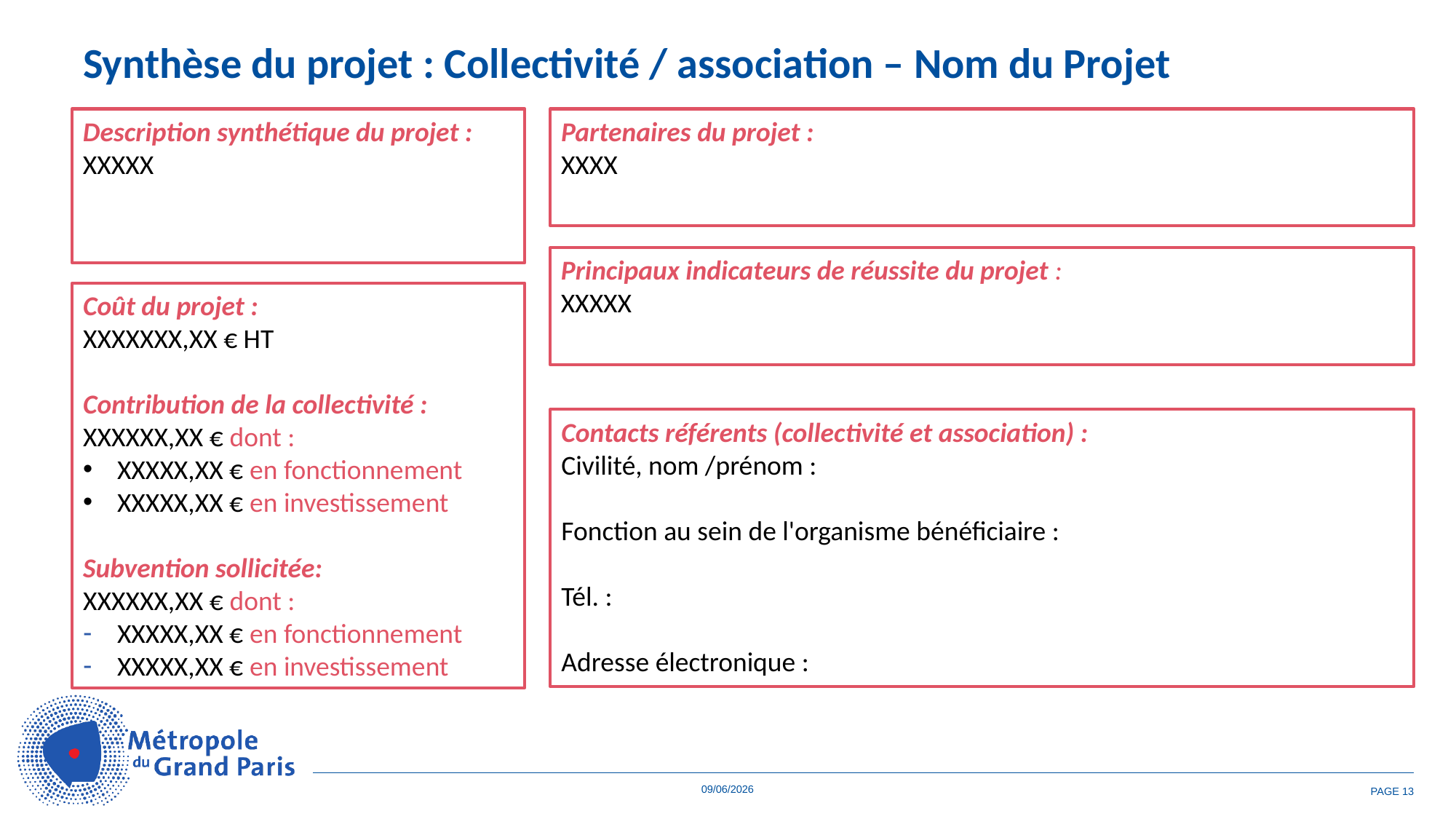

Synthèse du projet : Collectivité / association – Nom du Projet
Description synthétique du projet :
XXXXX
Partenaires du projet :
XXXX

Principaux indicateurs de réussite du projet :
XXXXX

Coût du projet :
XXXXXXX,XX € HT

Contribution de la collectivité :
XXXXXX,XX € dont :
XXXXX,XX € en fonctionnement
XXXXX,XX € en investissement

Subvention sollicitée:
XXXXXX,XX € dont :
XXXXX,XX € en fonctionnement
XXXXX,XX € en investissement

Contacts référents (collectivité et association) :
Civilité, nom /prénom :

Fonction au sein de l'organisme bénéficiaire :

Tél. :

Adresse électronique :

09/06/2026
PAGE 13